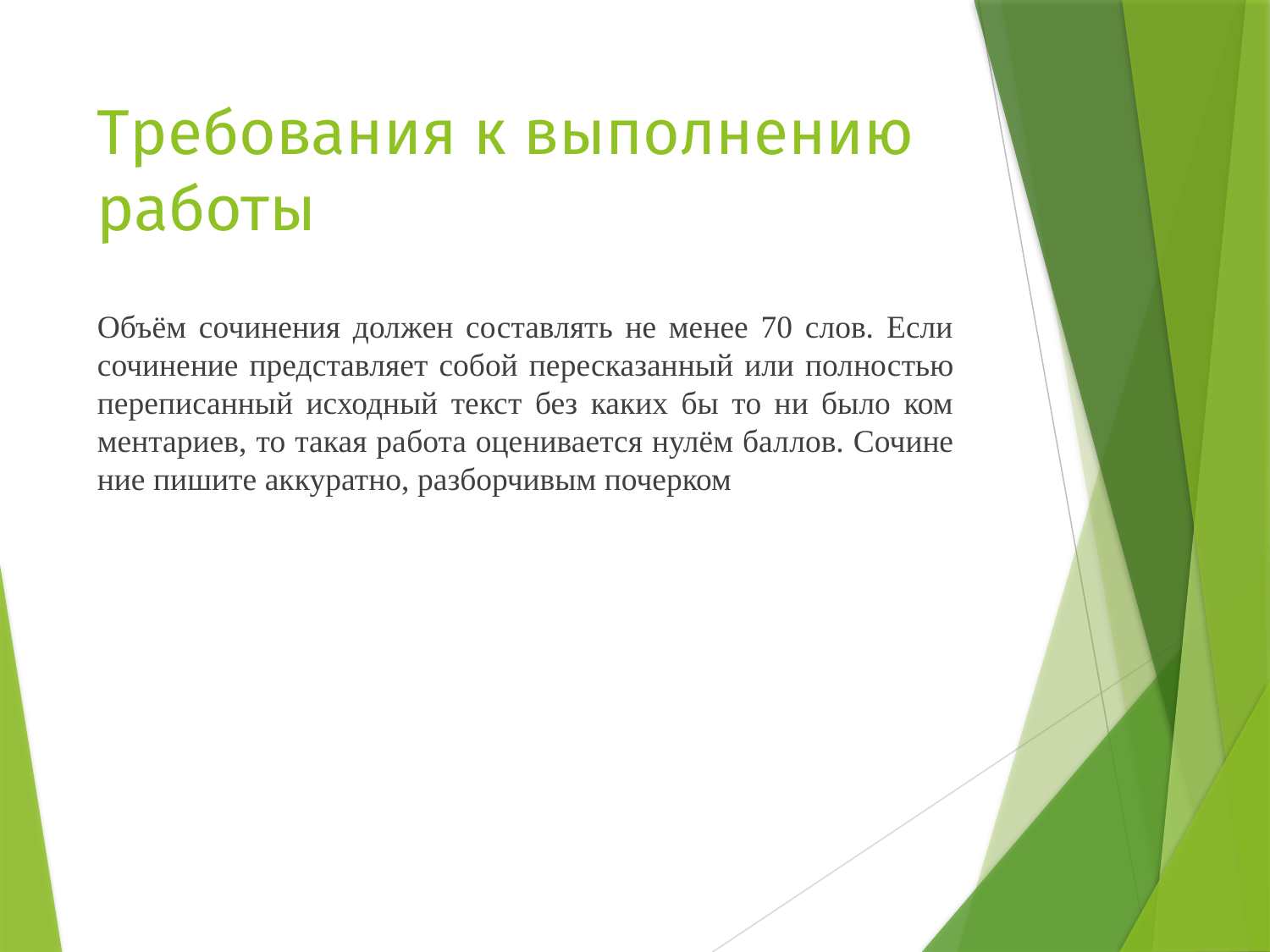

# Требования к выполнению работы
Объём со­чи­не­ния дол­жен со­став­лять не менее 70 слов. Если со­чи­не­ние пред­став­ля­ет собой пе­ре­ска­зан­ный или пол­но­стью пе­ре­пи­сан­ный ис­ход­ный текст без каких бы то ни было ком­мен­та­ри­ев, то такая ра­бо­та оце­ни­ва­ет­ся нулём бал­лов. Со­чи­не­ние пи­ши­те ак­ку­рат­но, раз­бор­чи­вым по­чер­ком